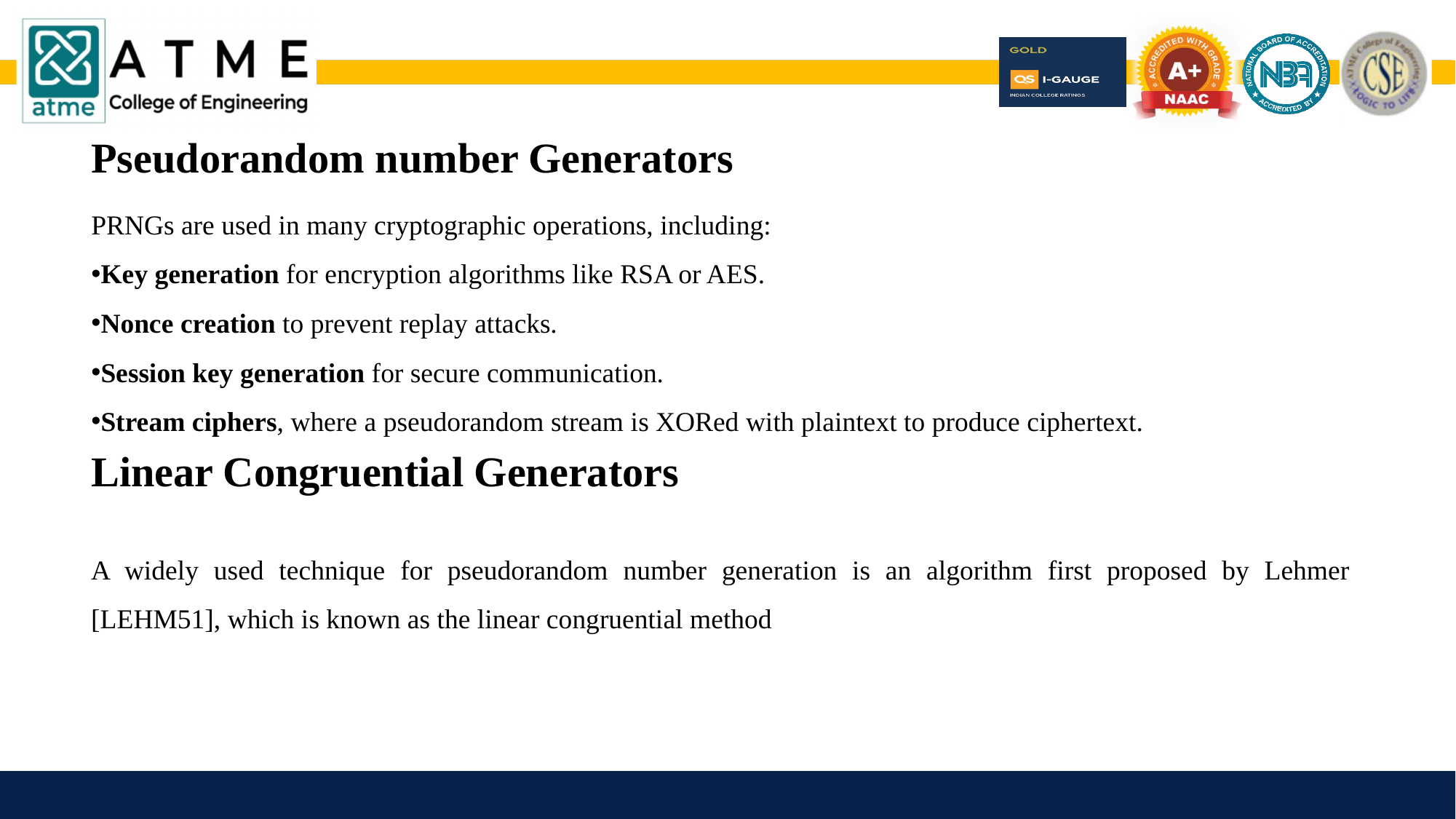

Pseudorandom number Generators
PRNGs are used in many cryptographic operations, including:
Key generation for encryption algorithms like RSA or AES.
Nonce creation to prevent replay attacks.
Session key generation for secure communication.
Stream ciphers, where a pseudorandom stream is XORed with plaintext to produce ciphertext.
Linear Congruential Generators
A widely used technique for pseudorandom number generation is an algorithm first proposed by Lehmer [LEHM51], which is known as the linear congruential method